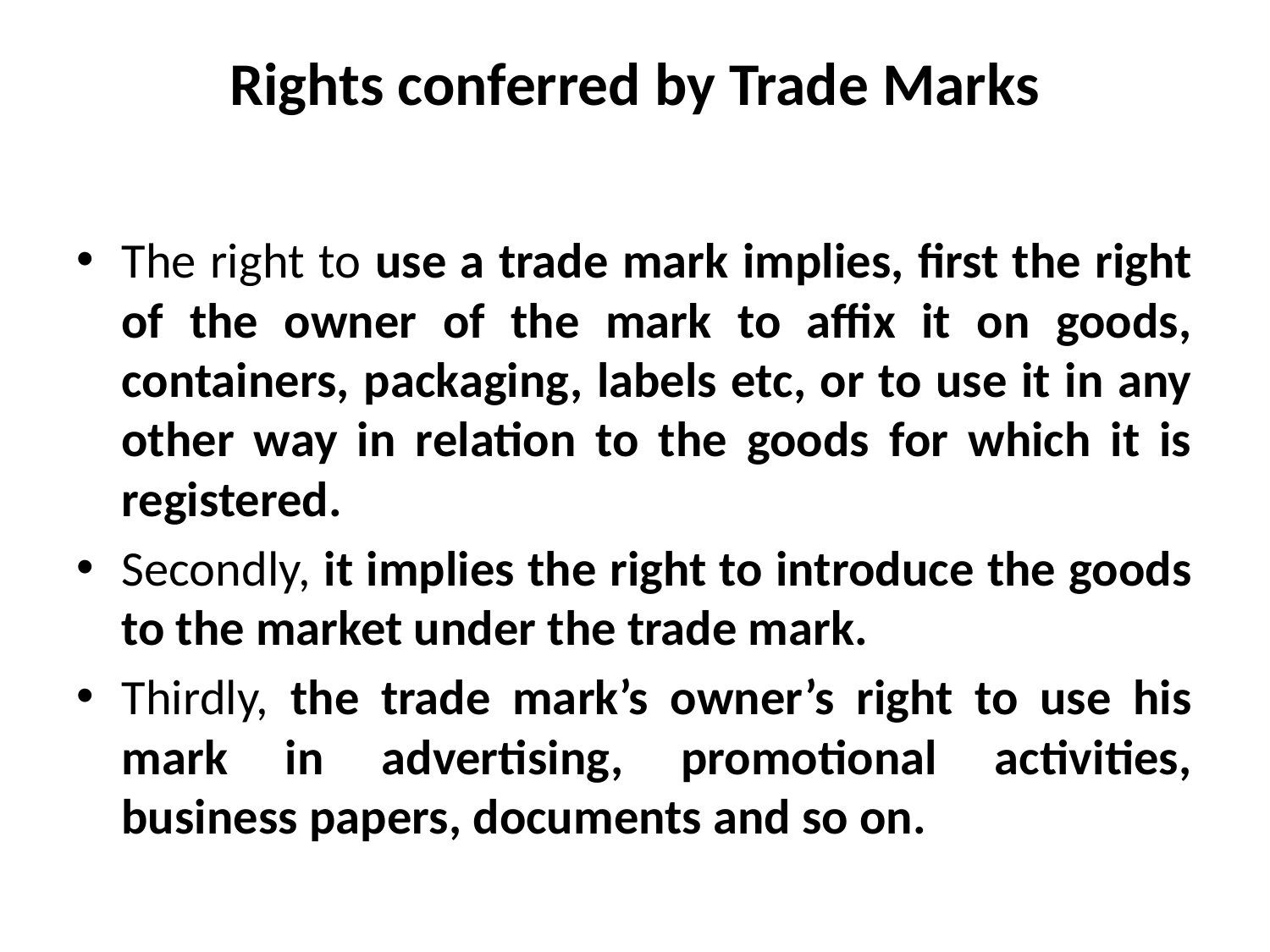

# Rights conferred by Trade Marks
The right to use a trade mark implies, first the right of the owner of the mark to affix it on goods, containers, packaging, labels etc, or to use it in any other way in relation to the goods for which it is registered.
Secondly, it implies the right to introduce the goods to the market under the trade mark.
Thirdly, the trade mark’s owner’s right to use his mark in advertising, promotional activities, business papers, documents and so on.